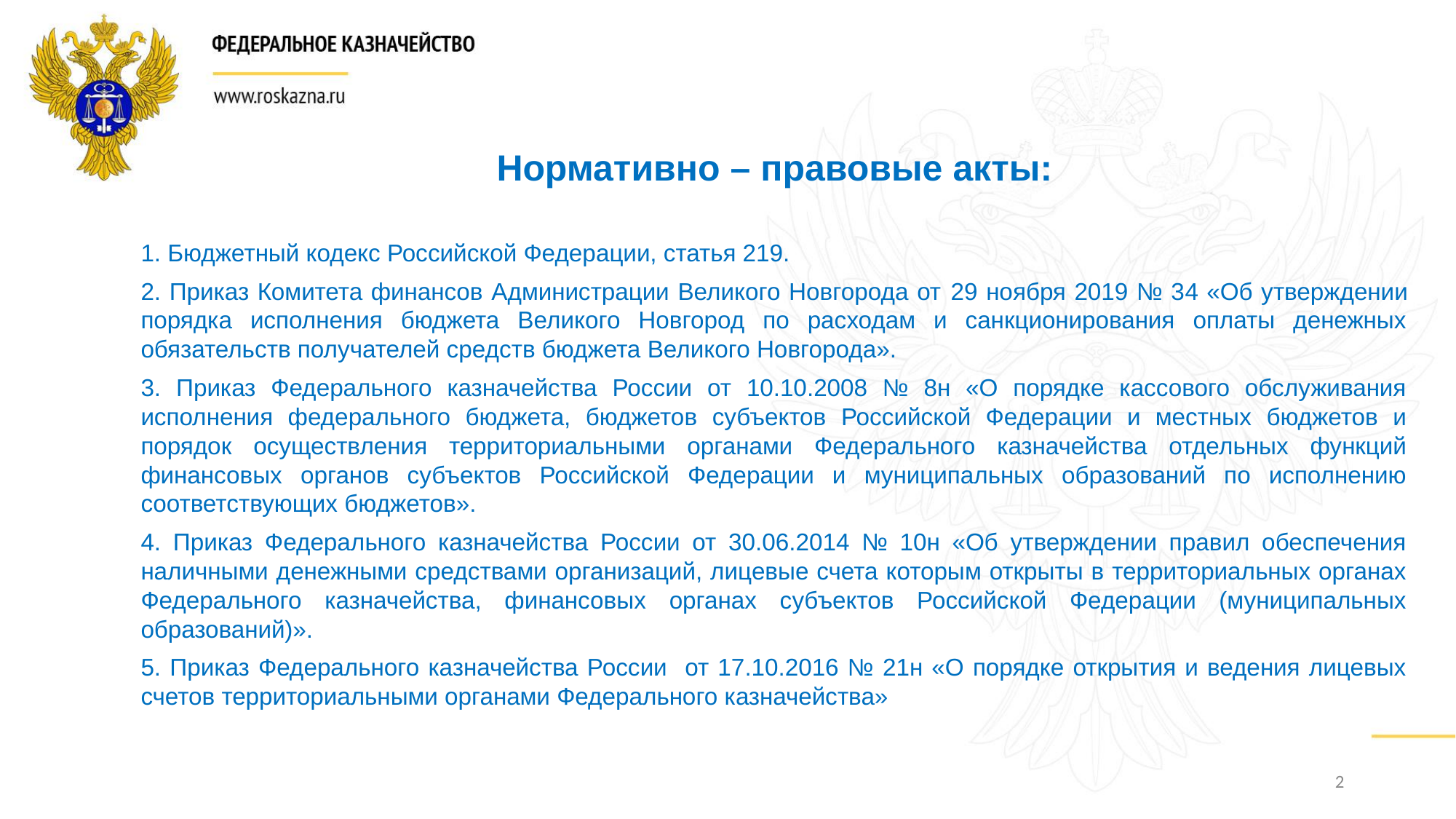

Нормативно – правовые акты:
1. Бюджетный кодекс Российской Федерации, статья 219.
2. Приказ Комитета финансов Администрации Великого Новгорода от 29 ноября 2019 № 34 «Об утверждении порядка исполнения бюджета Великого Новгород по расходам и санкционирования оплаты денежных обязательств получателей средств бюджета Великого Новгорода».
3. Приказ Федерального казначейства России от 10.10.2008 № 8н «О порядке кассового обслуживания исполнения федерального бюджета, бюджетов субъектов Российской Федерации и местных бюджетов и порядок осуществления территориальными органами Федерального казначейства отдельных функций финансовых органов субъектов Российской Федерации и муниципальных образований по исполнению соответствующих бюджетов».
4. Приказ Федерального казначейства России от 30.06.2014 № 10н «Об утверждении правил обеспечения наличными денежными средствами организаций, лицевые счета которым открыты в территориальных органах Федерального казначейства, финансовых органах субъектов Российской Федерации (муниципальных образований)».
5. Приказ Федерального казначейства России  от 17.10.2016 № 21н «О порядке открытия и ведения лицевых счетов территориальными органами Федерального казначейства»
2